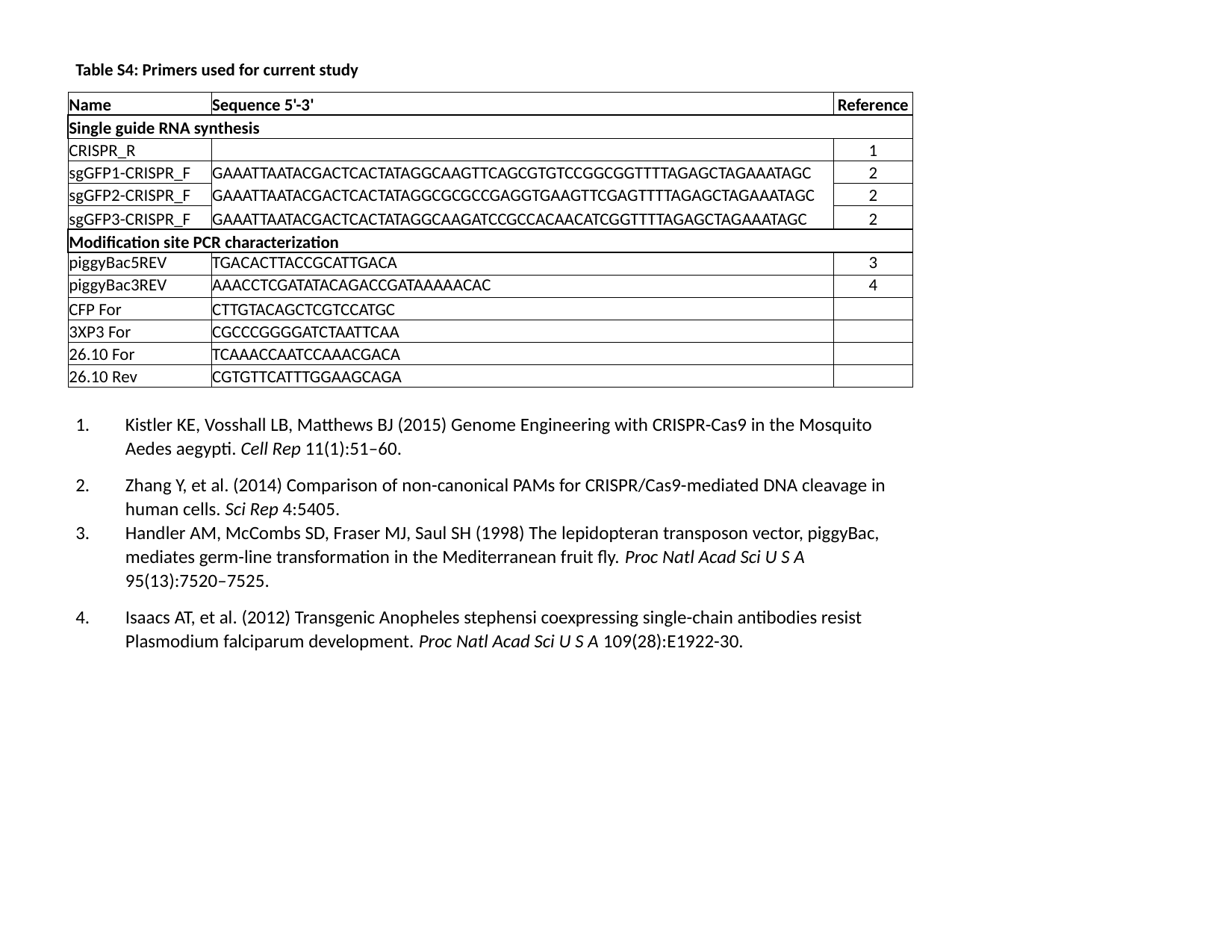

Table S4: Primers used for current study
| Name | Sequence 5'-3' | Reference |
| --- | --- | --- |
| Single guide RNA synthesis |  |  |
| CRISPR\_R |  | 1 |
| sgGFP1-CRISPR\_F | GAAATTAATACGACTCACTATAGGCAAGTTCAGCGTGTCCGGCGGTTTTAGAGCTAGAAATAGC | 2 |
| sgGFP2-CRISPR\_F | GAAATTAATACGACTCACTATAGGCGCGCCGAGGTGAAGTTCGAGTTTTAGAGCTAGAAATAGC | 2 |
| sgGFP3-CRISPR\_F | GAAATTAATACGACTCACTATAGGCAAGATCCGCCACAACATCGGTTTTAGAGCTAGAAATAGC | 2 |
| Modification site PCR characterization |  |  |
| piggyBac5REV | TGACACTTACCGCATTGACA | 3 |
| piggyBac3REV | AAACCTCGATATACAGACCGATAAAAACAC | 4 |
| CFP For | CTTGTACAGCTCGTCCATGC |  |
| 3XP3 For | CGCCCGGGGATCTAATTCAA |  |
| 26.10 For | TCAAACCAATCCAAACGACA |  |
| 26.10 Rev | CGTGTTCATTTGGAAGCAGA |  |
1. 	Kistler KE, Vosshall LB, Matthews BJ (2015) Genome Engineering with CRISPR-Cas9 in the Mosquito Aedes aegypti. Cell Rep 11(1):51–60.
2. 	Zhang Y, et al. (2014) Comparison of non-canonical PAMs for CRISPR/Cas9-mediated DNA cleavage in human cells. Sci Rep 4:5405.
3. 	Handler AM, McCombs SD, Fraser MJ, Saul SH (1998) The lepidopteran transposon vector, piggyBac, mediates germ-line transformation in the Mediterranean fruit fly. Proc Natl Acad Sci U S A 95(13):7520–7525.
4. 	Isaacs AT, et al. (2012) Transgenic Anopheles stephensi coexpressing single-chain antibodies resist Plasmodium falciparum development. Proc Natl Acad Sci U S A 109(28):E1922-30.